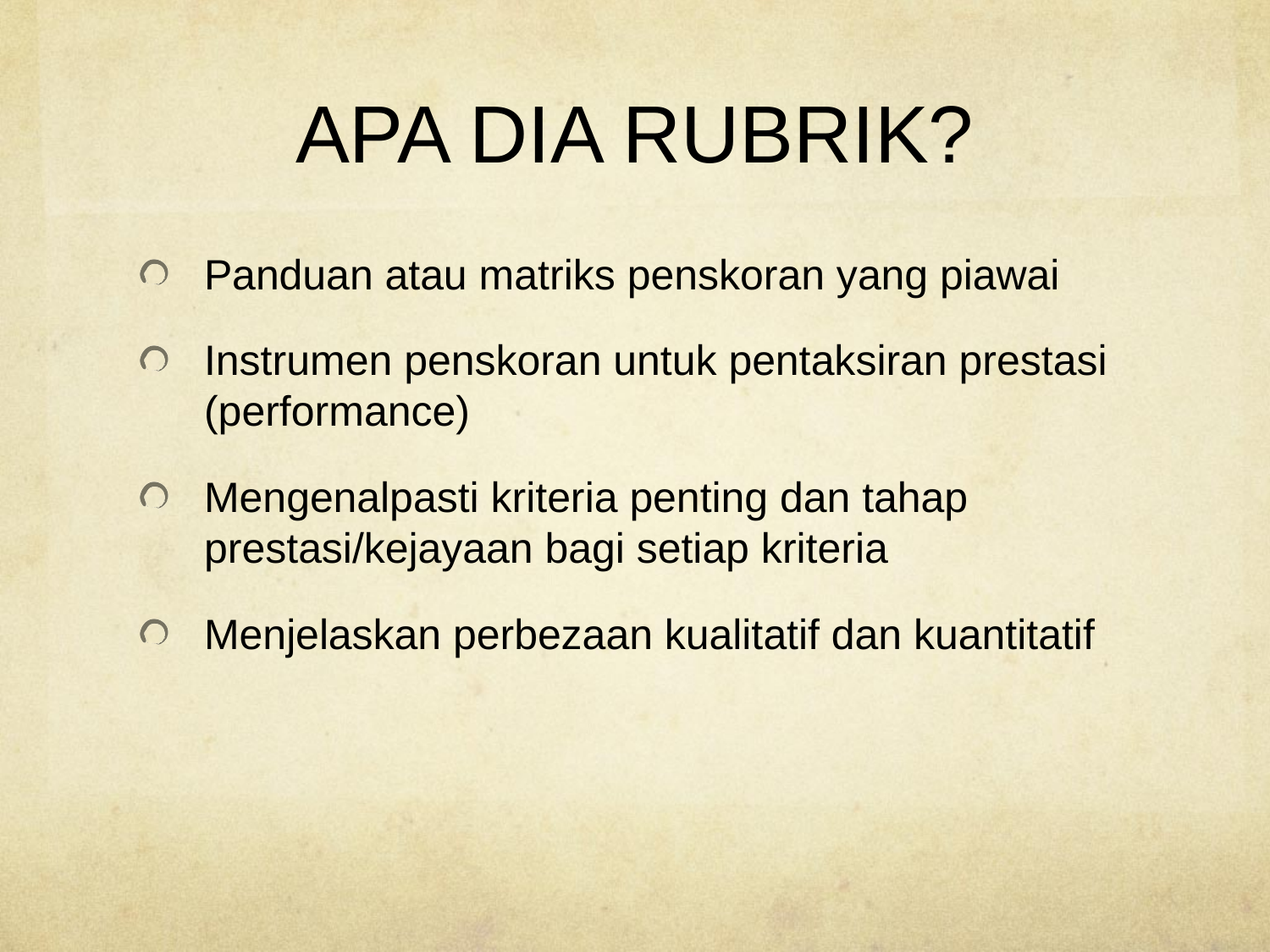

# APA DIA RUBRIK?
Panduan atau matriks penskoran yang piawai
Instrumen penskoran untuk pentaksiran prestasi (performance)
Mengenalpasti kriteria penting dan tahap prestasi/kejayaan bagi setiap kriteria
Menjelaskan perbezaan kualitatif dan kuantitatif